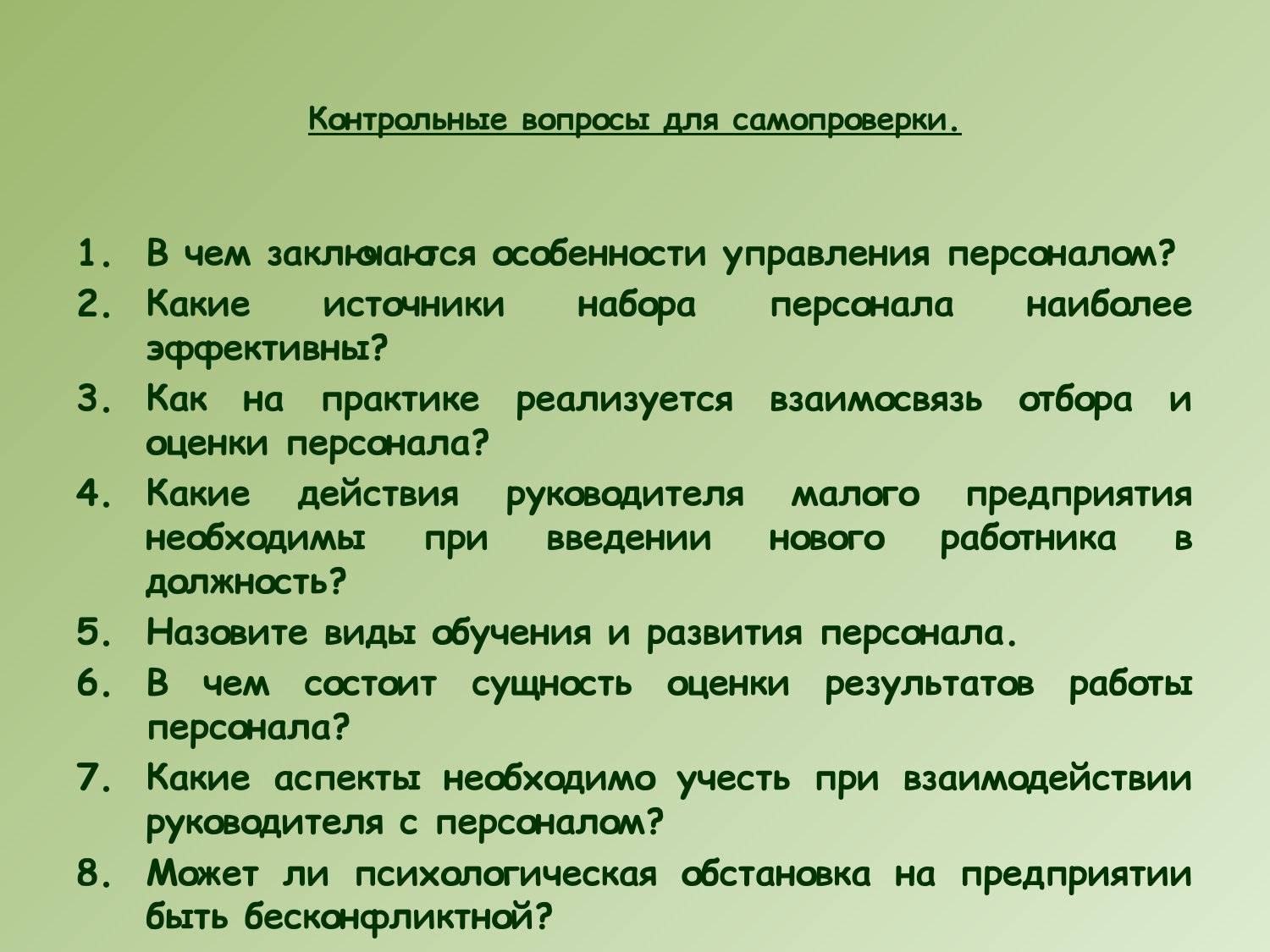

# Контрольные вопросы для самопроверки.
В чем заключаются особенности управления персоналом?
Какие источники набора персонала наиболее эффективны?
Как на практике реализуется взаимосвязь отбора и оценки персонала?
Какие действия руководителя малого предприятия необходимы при введении нового работника в должность?
Назовите виды обучения и развития персонала.
В чем состоит сущность оценки результатов работы персонала?
Какие аспекты необходимо учесть при взаимодействии руководителя с персоналом?
Может ли психологическая обстановка на предприятии быть бесконфликтной?